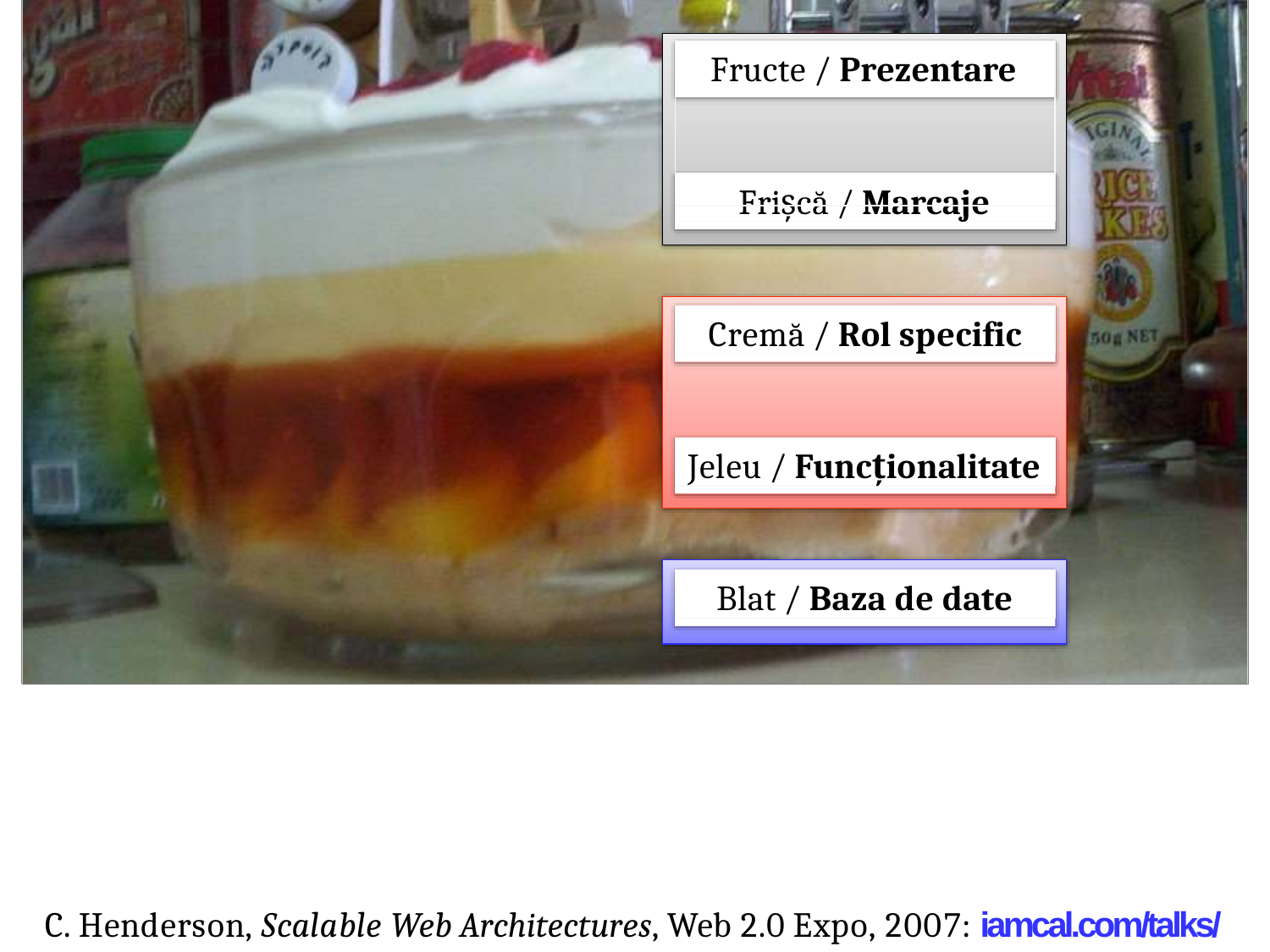

# Fructe / Prezentare

Frișcă / Marcaje

Cremă / Rol specific

Jeleu / Funcționalitate
Blat / Baza de date
C. Henderson, Scalable Web Architectures, Web 2.0 Expo, 2007: iamcal.com/talks/